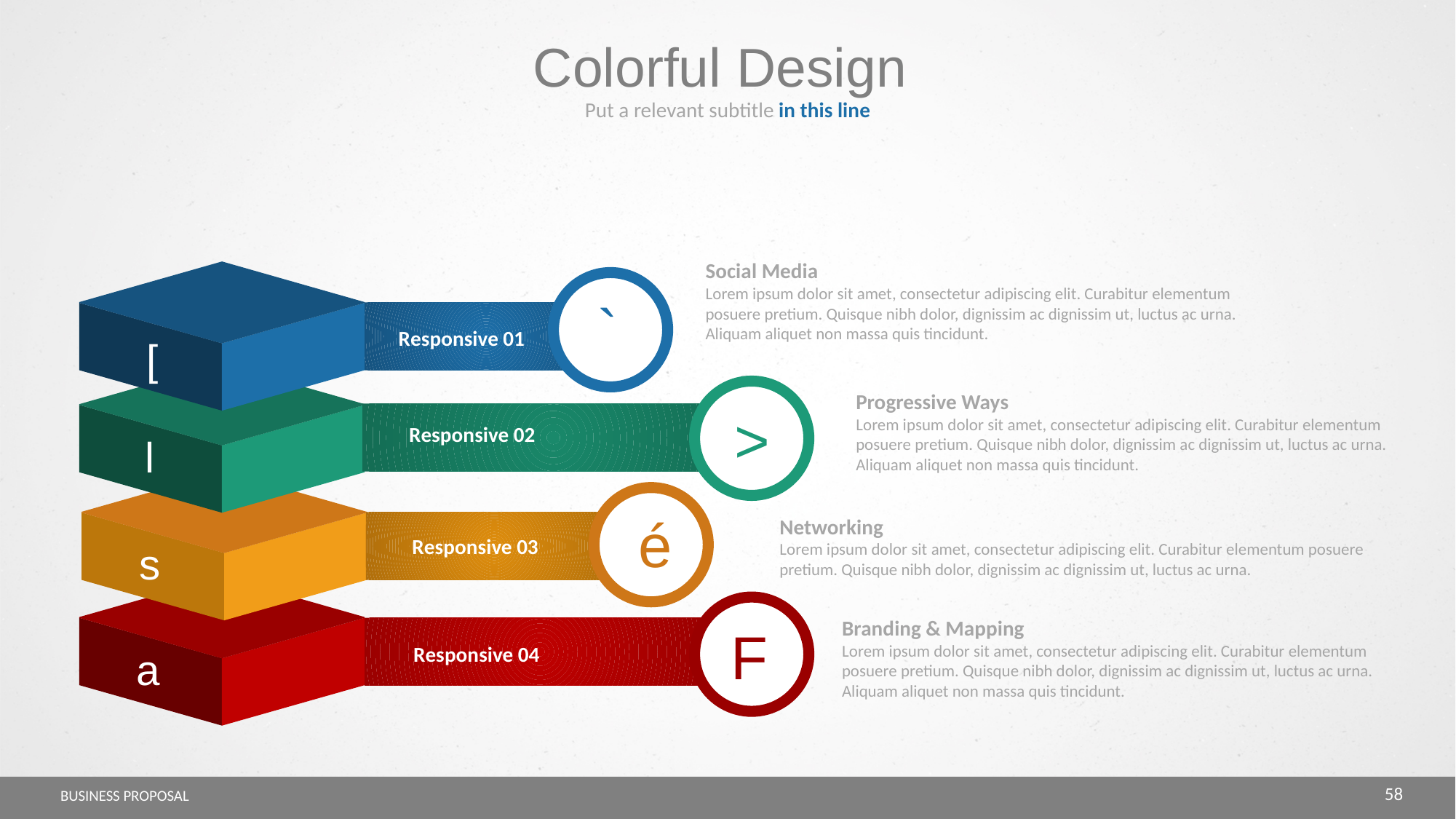

Colorful Design
Put a relevant subtitle in this line
Social Media
Lorem ipsum dolor sit amet, consectetur adipiscing elit. Curabitur elementum posuere pretium. Quisque nibh dolor, dignissim ac dignissim ut, luctus ac urna. Aliquam aliquet non massa quis tincidunt.

[

l

s

a

`

Responsive 01

Progressive Ways
Lorem ipsum dolor sit amet, consectetur adipiscing elit. Curabitur elementum posuere pretium. Quisque nibh dolor, dignissim ac dignissim ut, luctus ac urna. Aliquam aliquet non massa quis tincidunt.
>

Responsive 02

é
Networking
Lorem ipsum dolor sit amet, consectetur adipiscing elit. Curabitur elementum posuere pretium. Quisque nibh dolor, dignissim ac dignissim ut, luctus ac urna.

Responsive 03

F
Branding & Mapping
Lorem ipsum dolor sit amet, consectetur adipiscing elit. Curabitur elementum posuere pretium. Quisque nibh dolor, dignissim ac dignissim ut, luctus ac urna. Aliquam aliquet non massa quis tincidunt.

Responsive 04

58
BUSINESS PROPOSAL